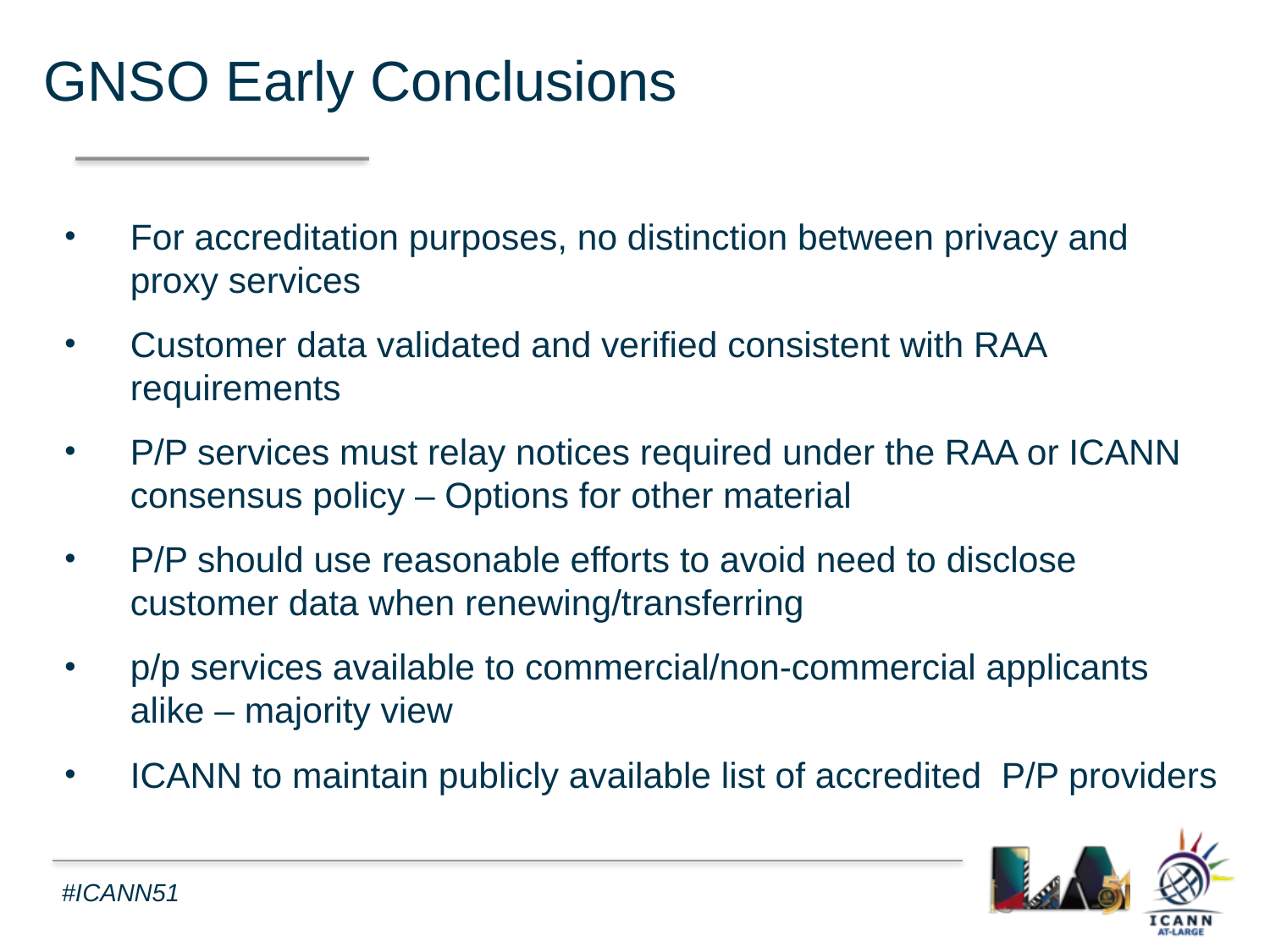

GNSO Early Conclusions
For accreditation purposes, no distinction between privacy and proxy services
Customer data validated and verified consistent with RAA requirements
P/P services must relay notices required under the RAA or ICANN consensus policy – Options for other material
P/P should use reasonable efforts to avoid need to disclose customer data when renewing/transferring
p/p services available to commercial/non-commercial applicants alike – majority view
ICANN to maintain publicly available list of accredited  P/P providers